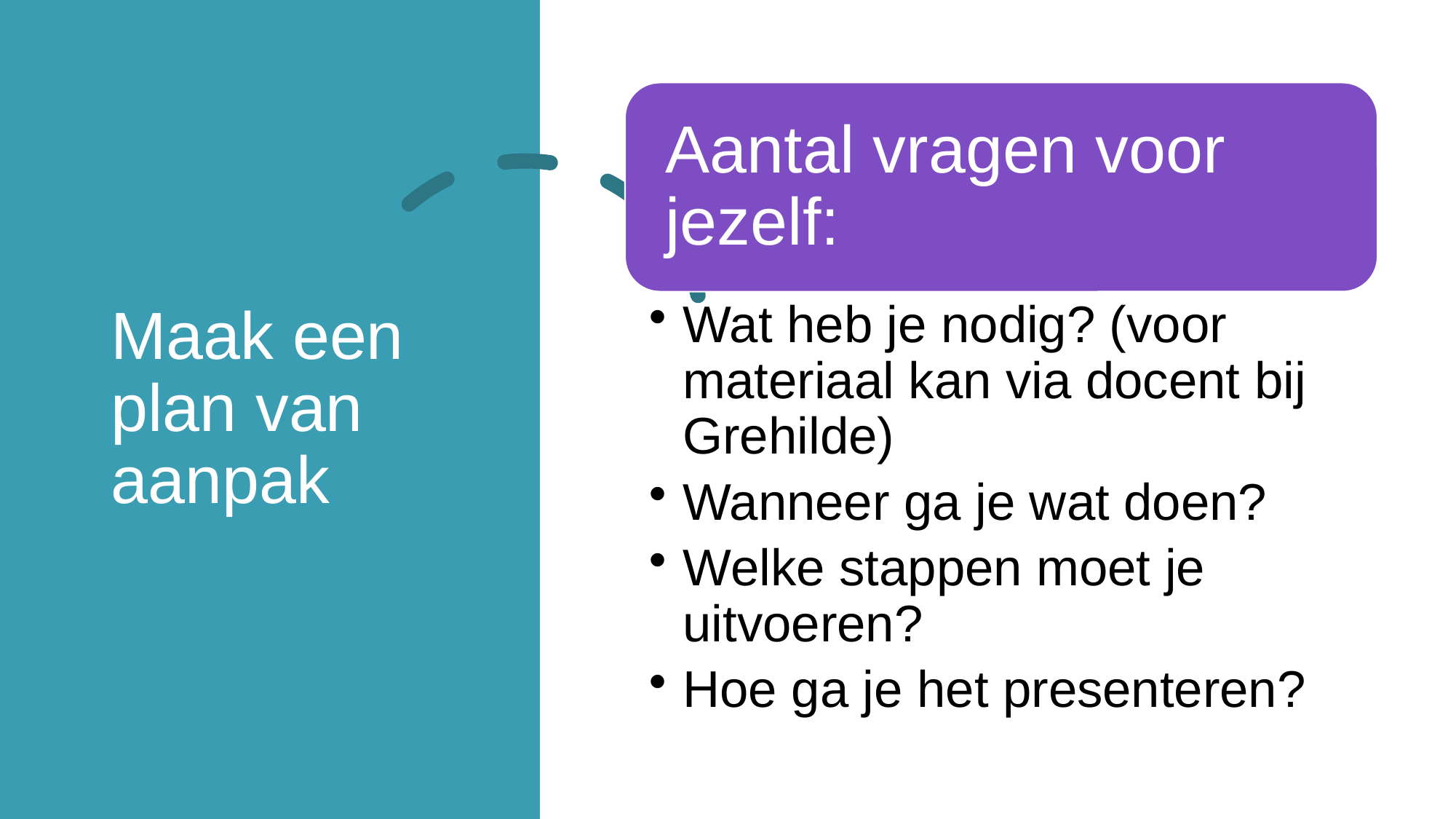

# Maak een plan van aanpak
Aantal vragen voor jezelf:
Wat heb je nodig? (voor materiaal kan via docent bij Grehilde)
Wanneer ga je wat doen?
Welke stappen moet je uitvoeren?
Hoe ga je het presenteren?